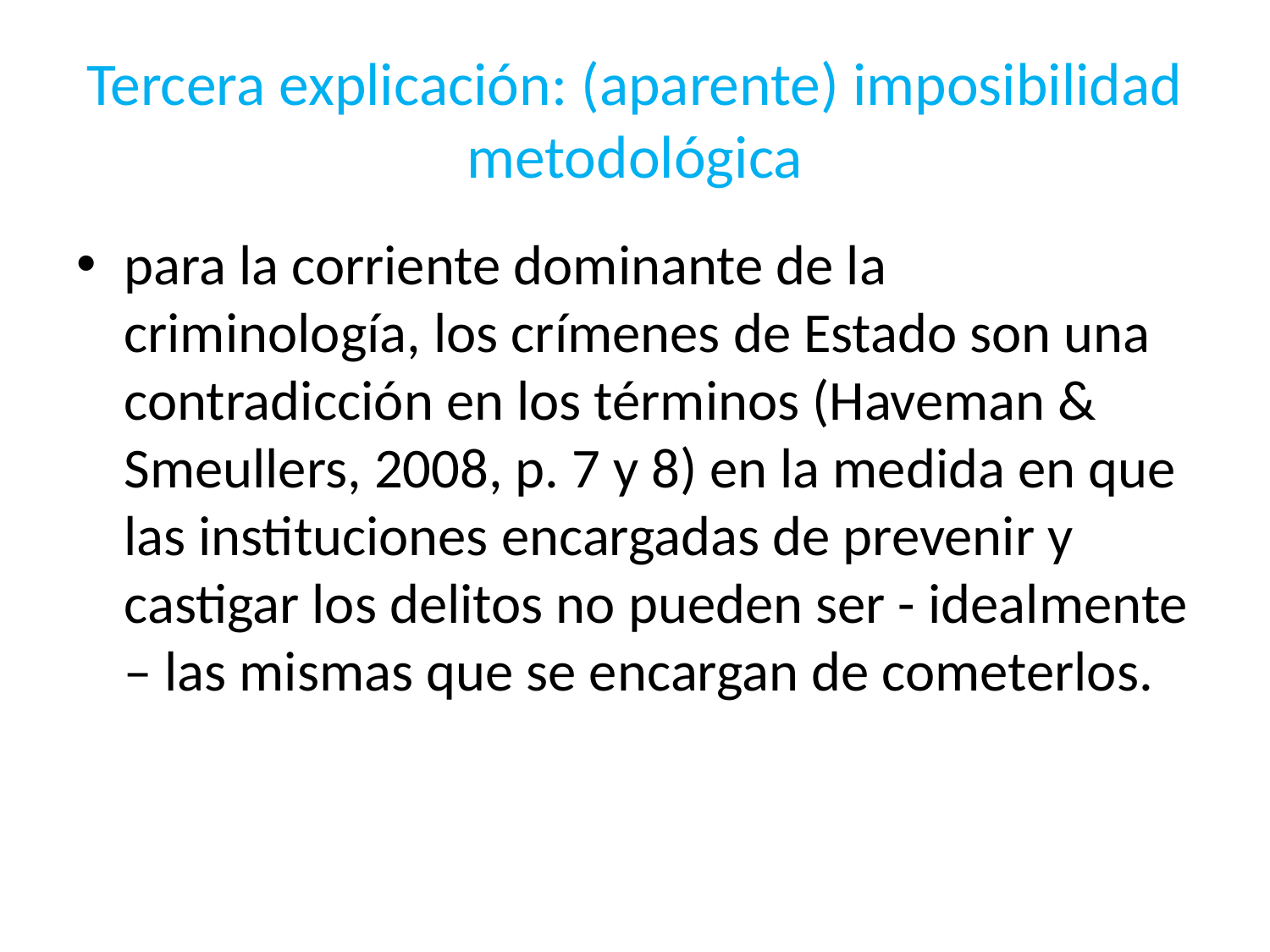

# Tercera explicación: (aparente) imposibilidad metodológica
para la corriente dominante de la criminología, los crímenes de Estado son una contradicción en los términos (Haveman & Smeullers, 2008, p. 7 y 8) en la medida en que las instituciones encargadas de prevenir y castigar los delitos no pueden ser - idealmente – las mismas que se encargan de cometerlos.